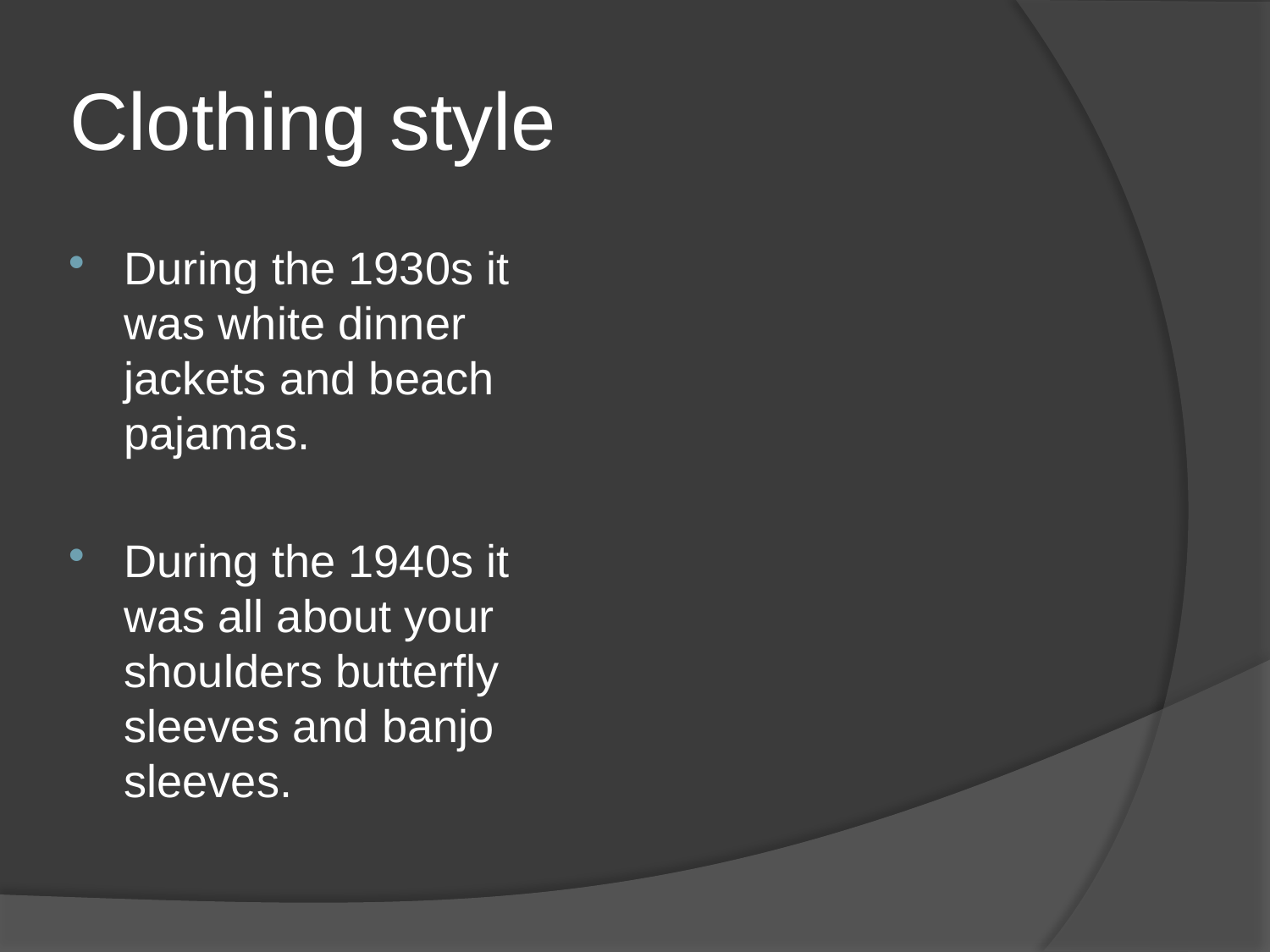

# Clothing style
During the 1930s it was white dinner jackets and beach pajamas.

During the 1940s it was all about your shoulders butterfly sleeves and banjo sleeves.